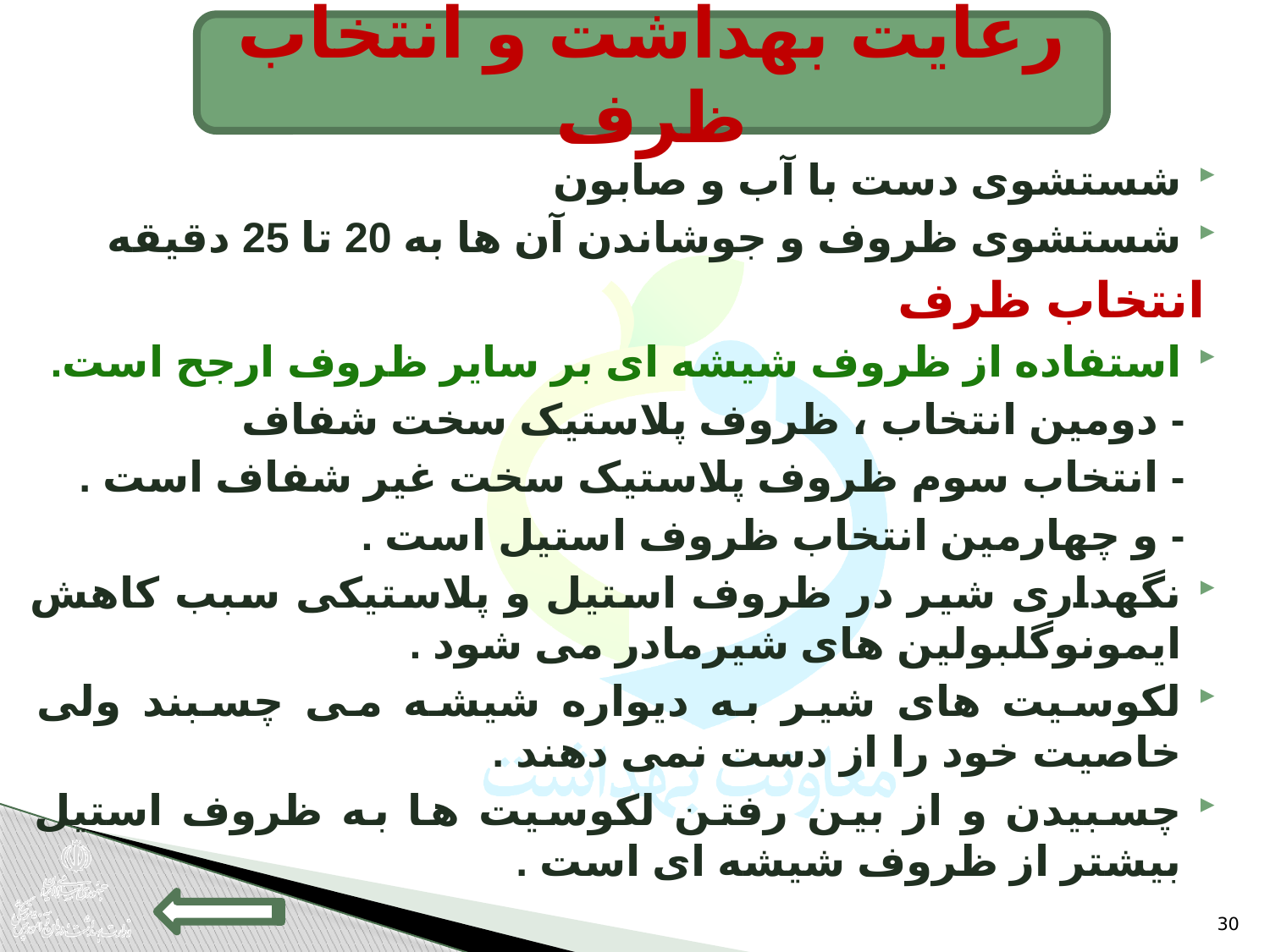

رعایت بهداشت و انتخاب ظرف
شستشوی دست با آب و صابون
شستشوی ظروف و جوشاندن آن ها به 20 تا 25 دقیقه
  انتخاب ظرف
استفاده از ظروف شیشه ای بر سایر ظروف ارجح است.
    - دومین انتخاب ، ظروف پلاستیک سخت شفاف
    - انتخاب سوم ظروف پلاستیک سخت غیر شفاف است .
    - و چهارمین انتخاب ظروف استیل است .
نگهداری شیر در ظروف استیل و پلاستیکی سبب کاهش ایمونوگلبولین های شیرمادر می شود .
لکوسیت های شیر به دیواره شیشه می چسبند ولی خاصیت خود را از دست نمی دهند .
چسبیدن و از بین رفتن لکوسیت ها به ظروف استیل بیشتر از ظروف شیشه ای است .
30